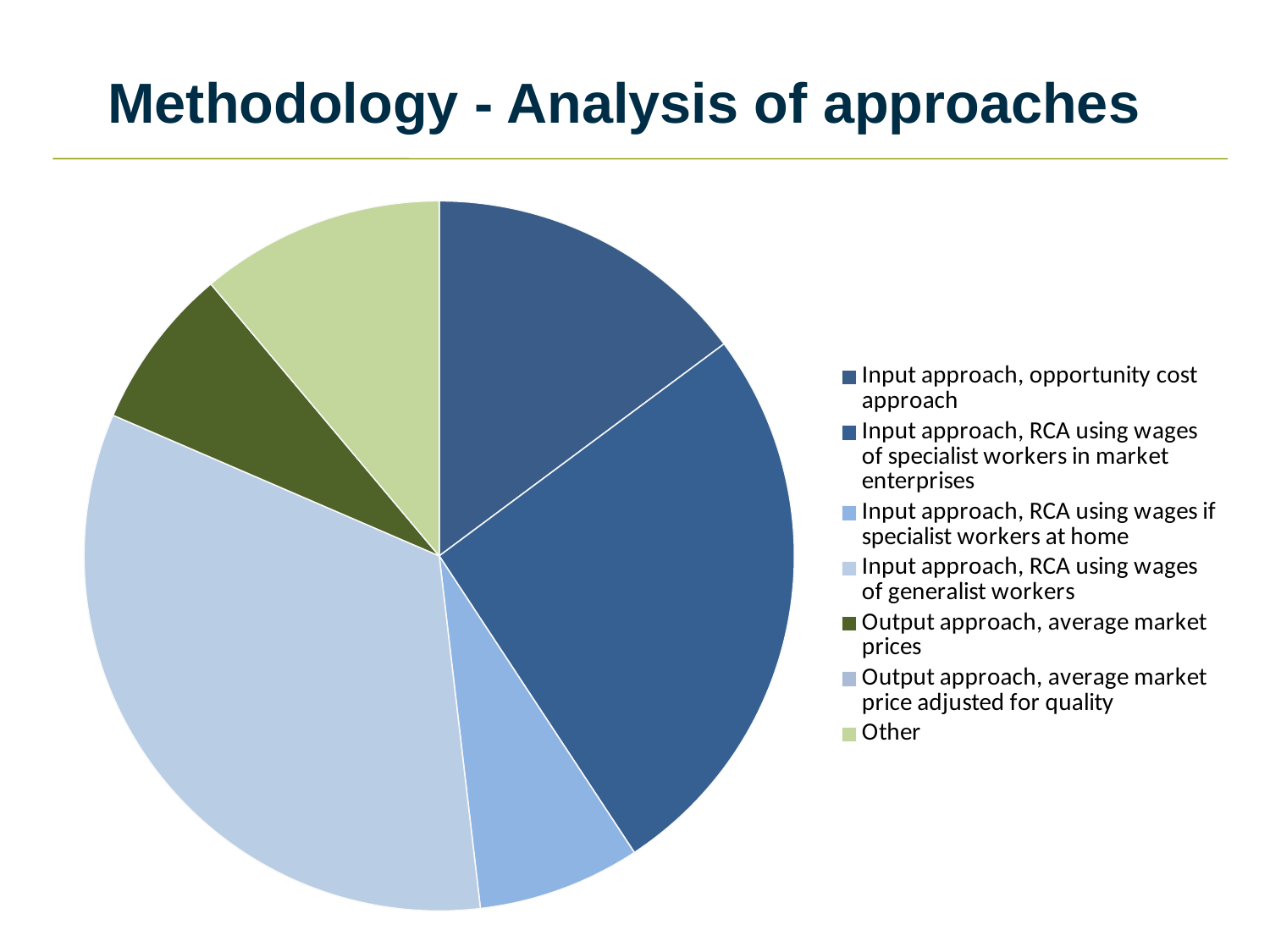

# Methodology - Analysis of approaches

### Chart

| Category |  |
|---|---|
| Input approach, opportunity cost approach | 4.0 |
| Input approach, RCA using wages of specialist workers in market enterprises | 7.0 |
| Input approach, RCA using wages if specialist workers at home | 2.0 |
| Input approach, RCA using wages of generalist workers | 9.0 |
| Output approach, average market prices | 2.0 |
| Output approach, average market price adjusted for quality | 0.0 |
| Other | 3.0 |